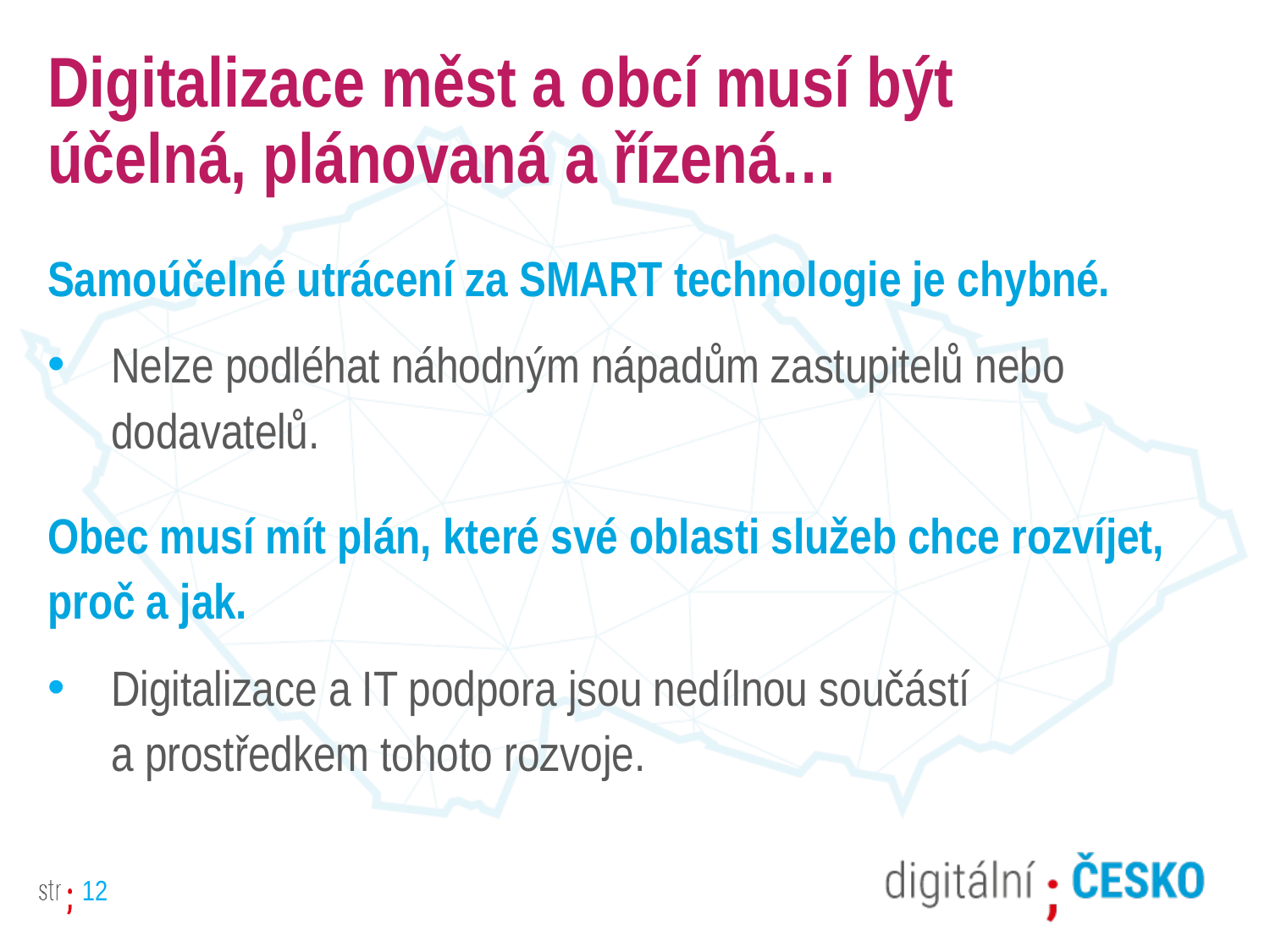

# Digitalizace měst a obcí musí být účelná, plánovaná a řízená…
Samoúčelné utrácení za SMART technologie je chybné.
Nelze podléhat náhodným nápadům zastupitelů nebo dodavatelů.
Obec musí mít plán, které své oblasti služeb chce rozvíjet, proč a jak.
Digitalizace a IT podpora jsou nedílnou součástí a prostředkem tohoto rozvoje.